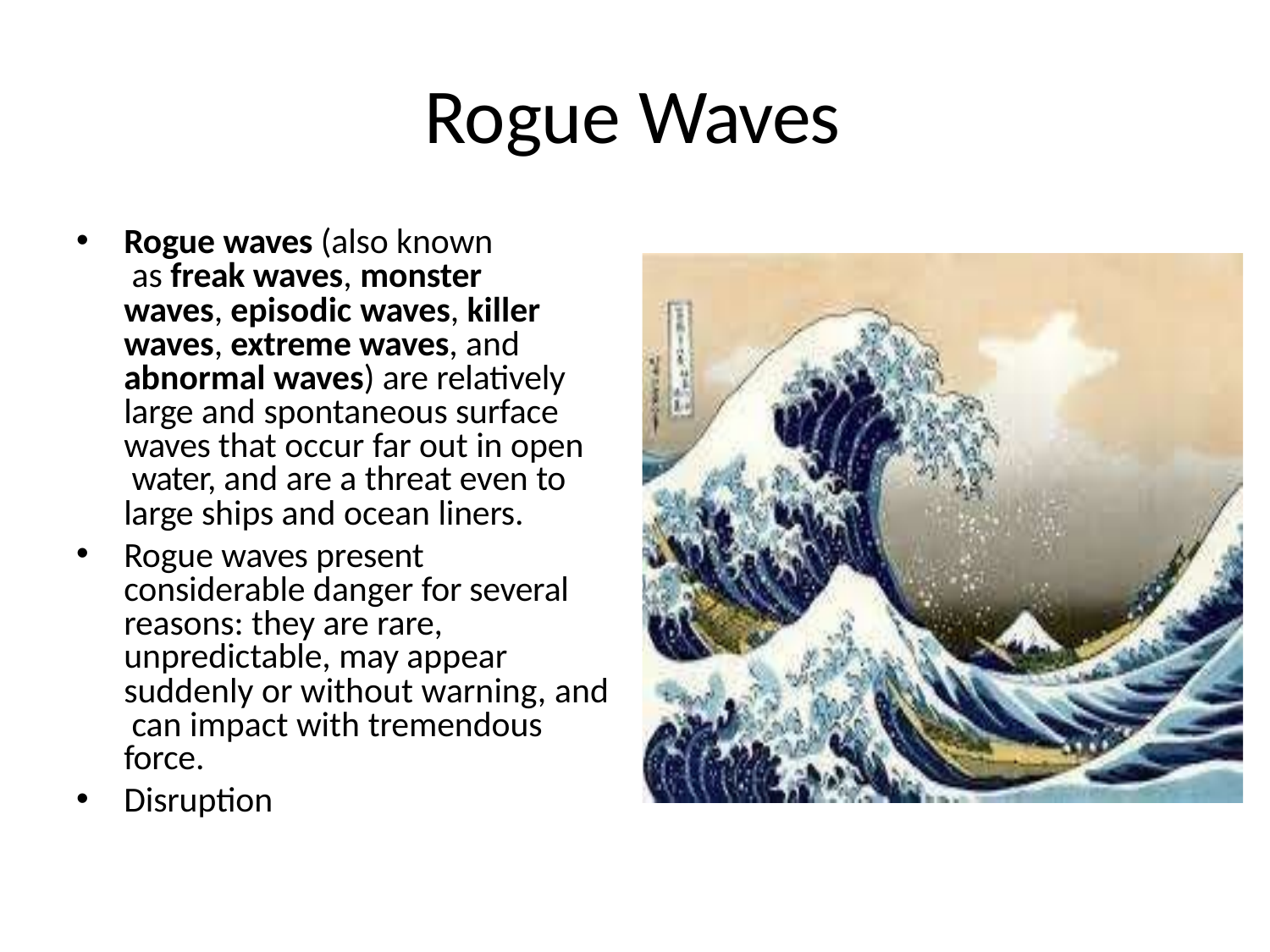

# Rogue Waves
Rogue waves (also known  as freak waves, monster
waves, episodic waves, killer  waves, extreme waves, and  abnormal waves) are relatively  large and spontaneous surface  waves that occur far out in open  water, and are a threat even to  large ships and ocean liners.
Rogue waves present  considerable danger for several  reasons: they are rare,  unpredictable, may appear  suddenly or without warning, and  can impact with tremendous  force.
Disruption